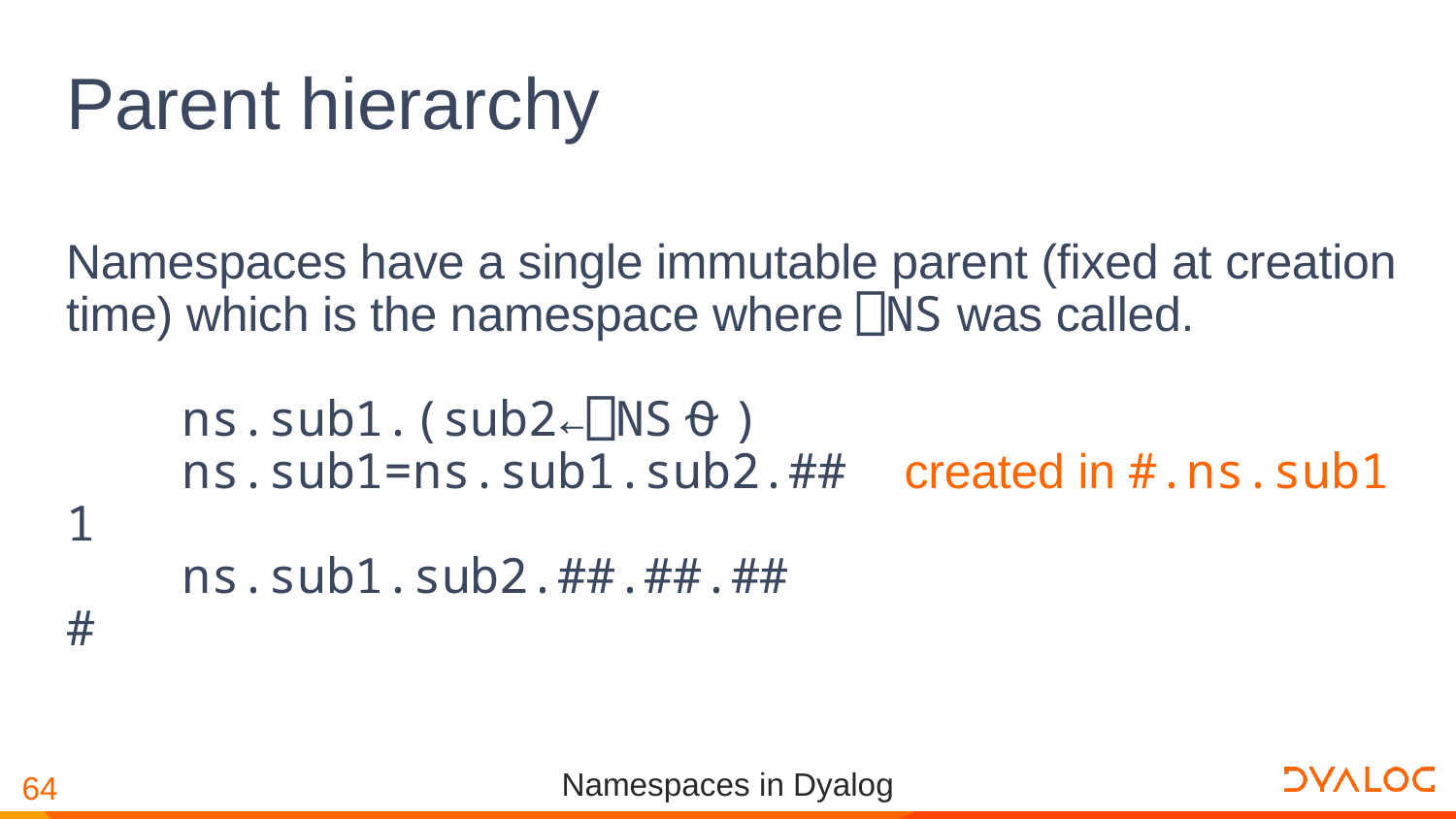

# Parent hierarchy
Namespaces have a single immutable parent (fixed at creation time) which is the namespace where ⎕NS was called.

    ns.sub1.(sub2←⎕NS⍬)
    ns.sub1=ns.sub1.sub2.##  created in #.ns.sub1
1
    ns.sub1.sub2.##.##.##
#